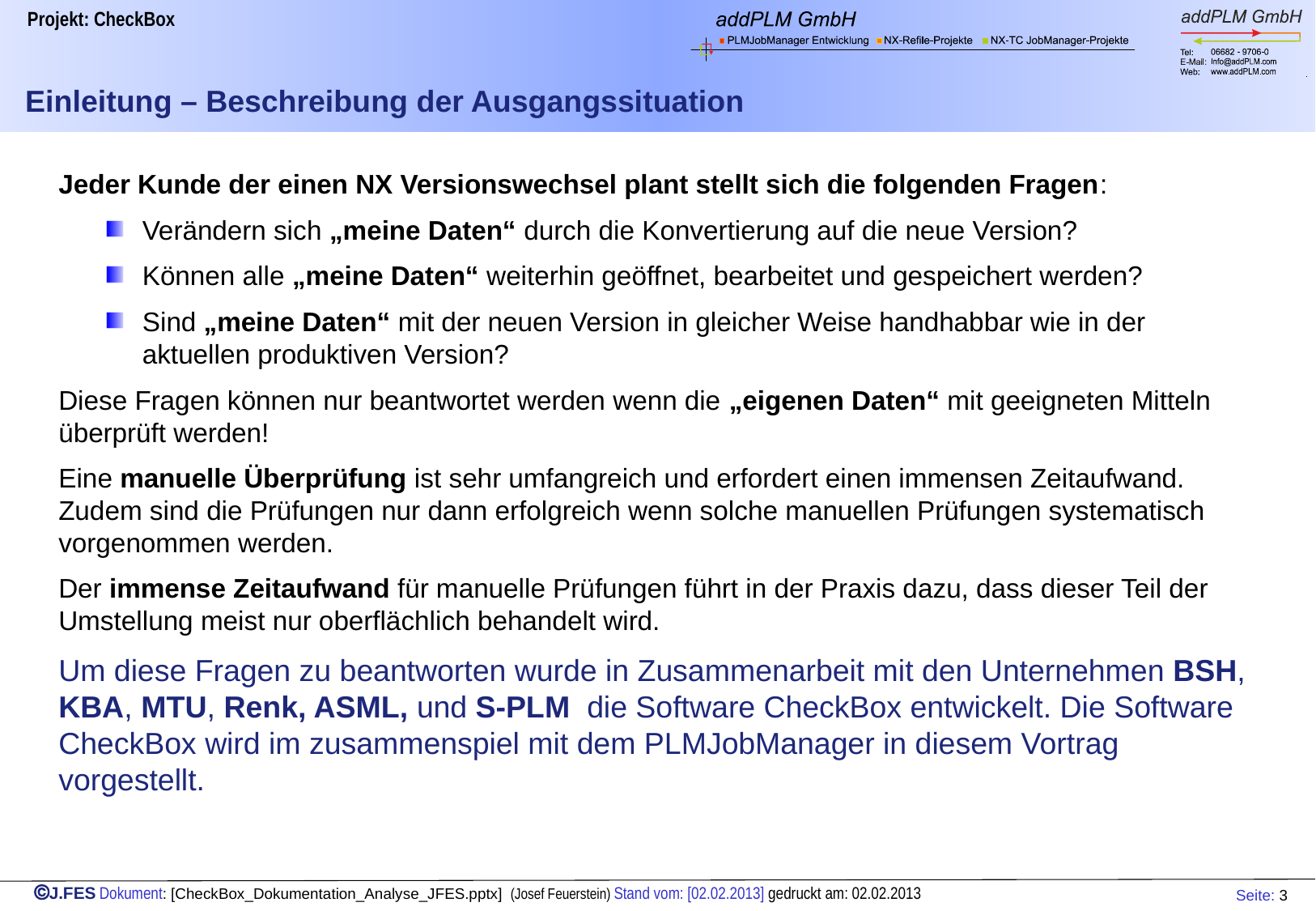

# Einleitung – Beschreibung der Ausgangssituation
Jeder Kunde der einen NX Versionswechsel plant stellt sich die folgenden Fragen:
Verändern sich „meine Daten“ durch die Konvertierung auf die neue Version?
Können alle „meine Daten“ weiterhin geöffnet, bearbeitet und gespeichert werden?
Sind „meine Daten“ mit der neuen Version in gleicher Weise handhabbar wie in der aktuellen produktiven Version?
Diese Fragen können nur beantwortet werden wenn die „eigenen Daten“ mit geeigneten Mitteln überprüft werden!
Eine manuelle Überprüfung ist sehr umfangreich und erfordert einen immensen Zeitaufwand. Zudem sind die Prüfungen nur dann erfolgreich wenn solche manuellen Prüfungen systematisch vorgenommen werden.
Der immense Zeitaufwand für manuelle Prüfungen führt in der Praxis dazu, dass dieser Teil der Umstellung meist nur oberflächlich behandelt wird.
Um diese Fragen zu beantworten wurde in Zusammenarbeit mit den Unternehmen BSH, KBA, MTU, Renk, ASML, und S-PLM  die Software CheckBox entwickelt. Die Software CheckBox wird im zusammenspiel mit dem PLMJobManager in diesem Vortrag vorgestellt.